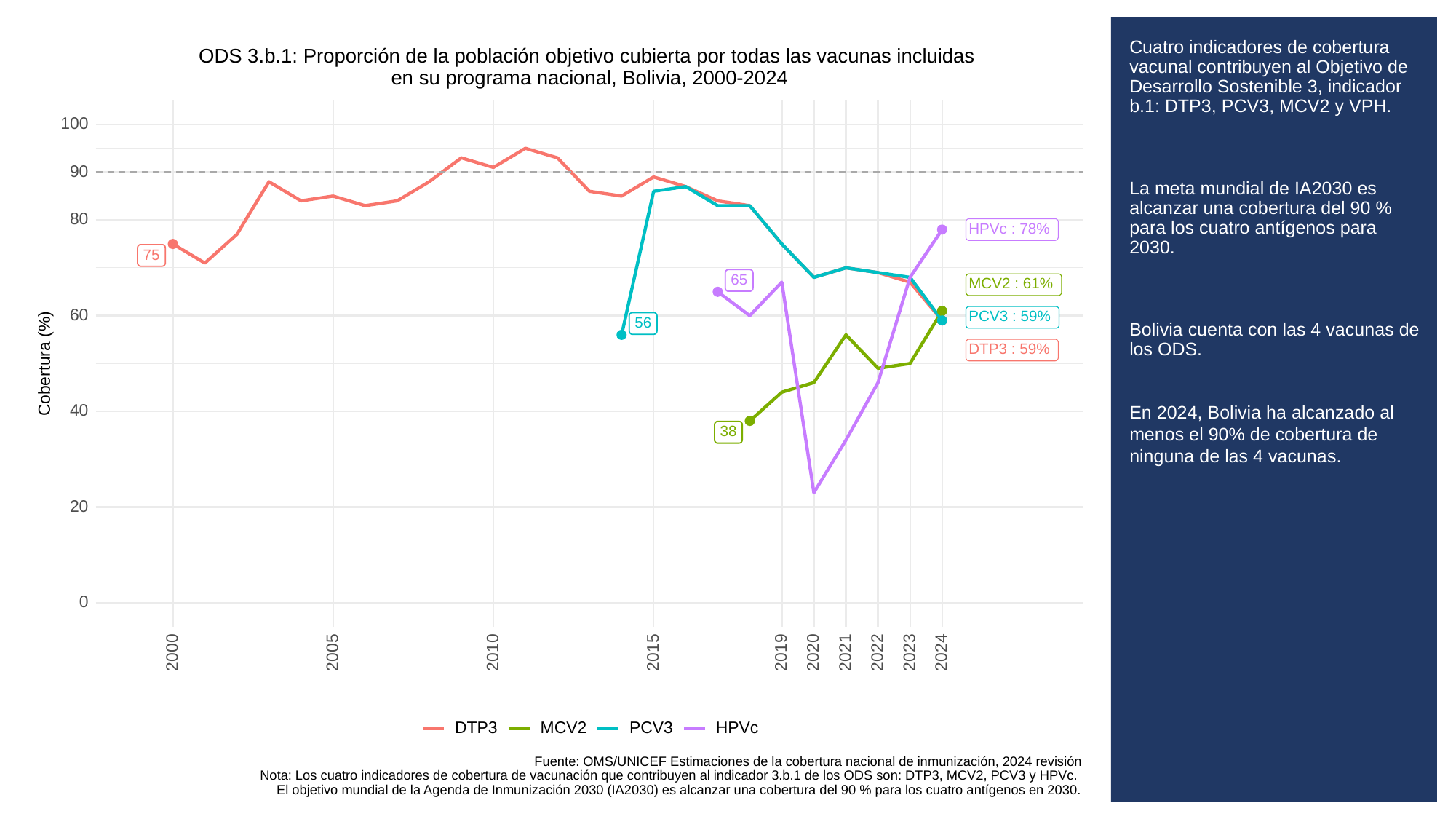

# Cuatro indicadores de cobertura vacunal contribuyen al Objetivo de Desarrollo Sostenible 3, indicador b.1: DTP3, PCV3, MCV2 y VPH.

La meta mundial de IA2030 es alcanzar una cobertura del 90 % para los cuatro antígenos para 2030.

Bolivia cuenta con las 4 vacunas de los ODS.

En 2024, Bolivia ha alcanzado al menos el 90% de cobertura de ninguna de las 4 vacunas.

ODS 3.b.1: Proporción de la población objetivo cubierta por todas las vacunas incluidas
en su programa nacional, Bolivia, 2000-2024

100

90

80

HPVc : 78%

75

65
MCV2 : 61%

60

PCV3 : 59%

56

DTP3 : 59%
Cobertura (%)

40

38

20

0

2023
2000
2005
2010
2015
2019
2020
2021
2022
2024
PCV3
MCV2
DTP3
HPVc

Fuente: OMS/UNICEF Estimaciones de la cobertura nacional de inmunización, 2024 revisión
Nota: Los cuatro indicadores de cobertura de vacunación que contribuyen al indicador 3.b.1 de los ODS son: DTP3, MCV2, PCV3 y HPVc.
El objetivo mundial de la Agenda de Inmunización 2030 (IA2030) es alcanzar una cobertura del 90 % para los cuatro antígenos en 2030.